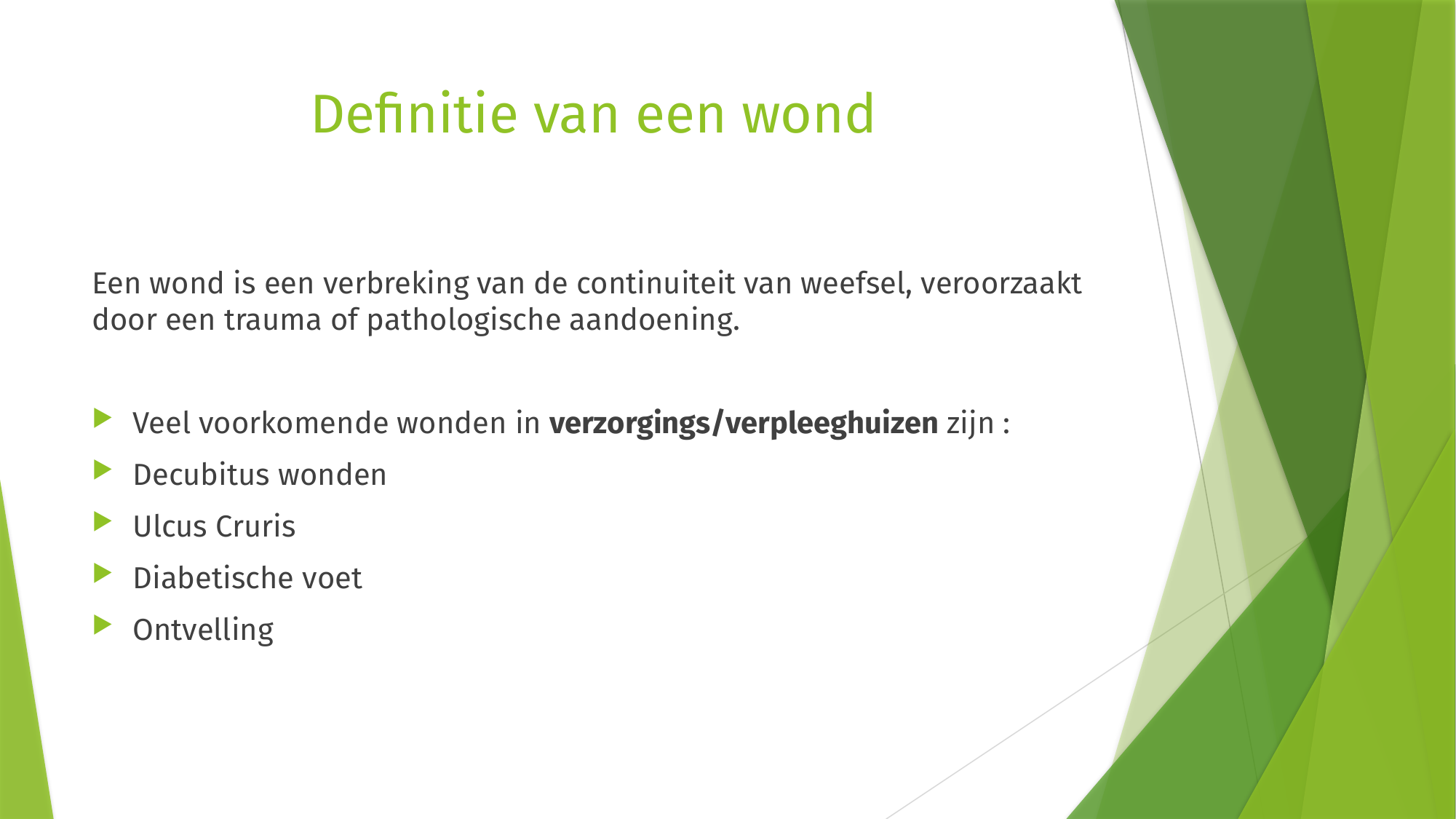

# Definitie van een wond
Een wond is een verbreking van de continuiteit van weefsel, veroorzaakt door een trauma of pathologische aandoening.

Veel voorkomende wonden in verzorgings/verpleeghuizen zijn :
Decubitus wonden
Ulcus Cruris
Diabetische voet
Ontvelling